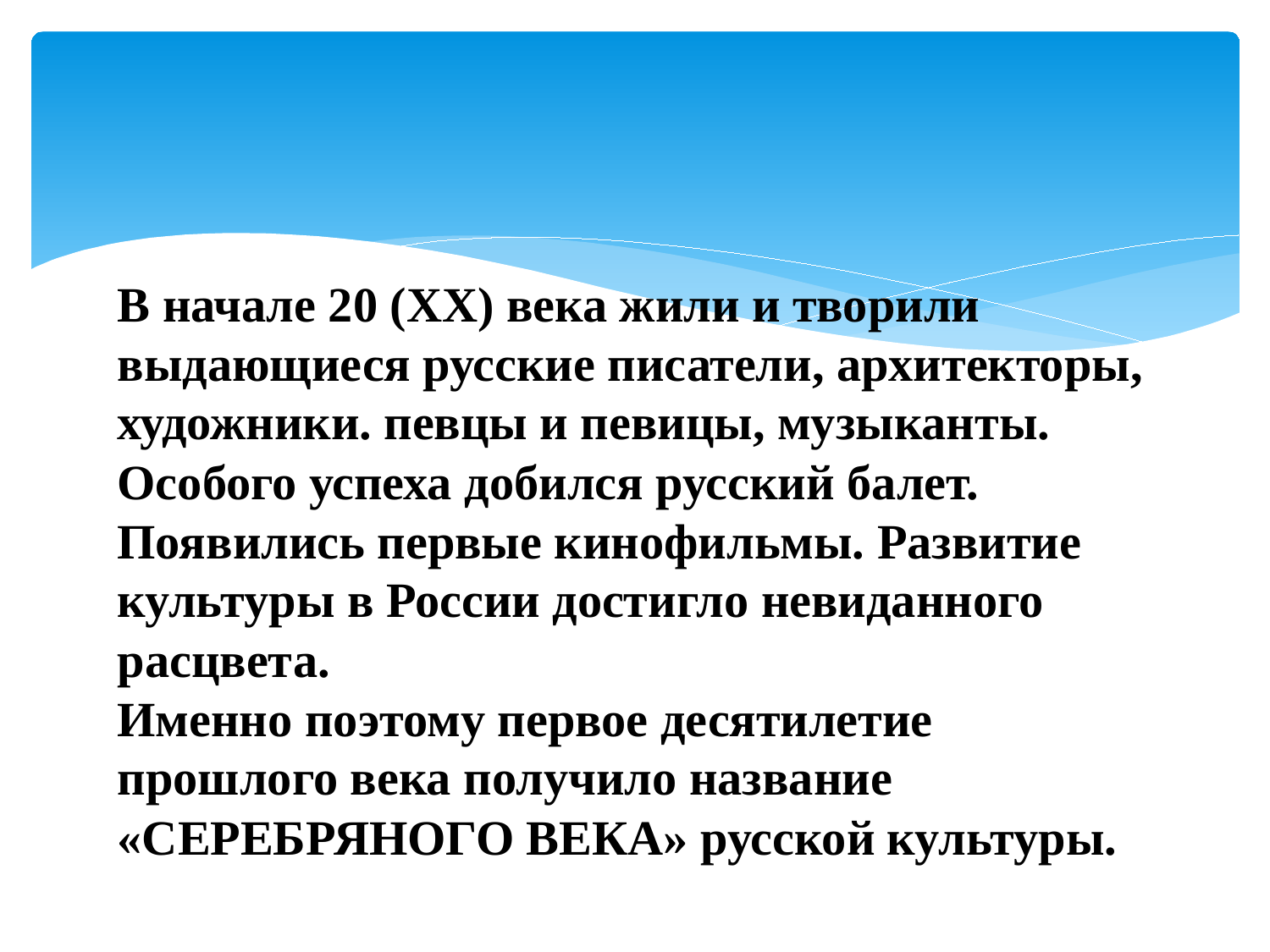

#
В начале 20 (ХХ) века жили и творили выдающиеся русские писатели, архитекторы, художники. певцы и певицы, музыканты. Особого успеха добился русский балет. Появились первые кинофильмы. Развитие культуры в России достигло невиданного расцвета.
Именно поэтому первое десятилетие прошлого века получило название «СЕРЕБРЯНОГО ВЕКА» русской культуры.